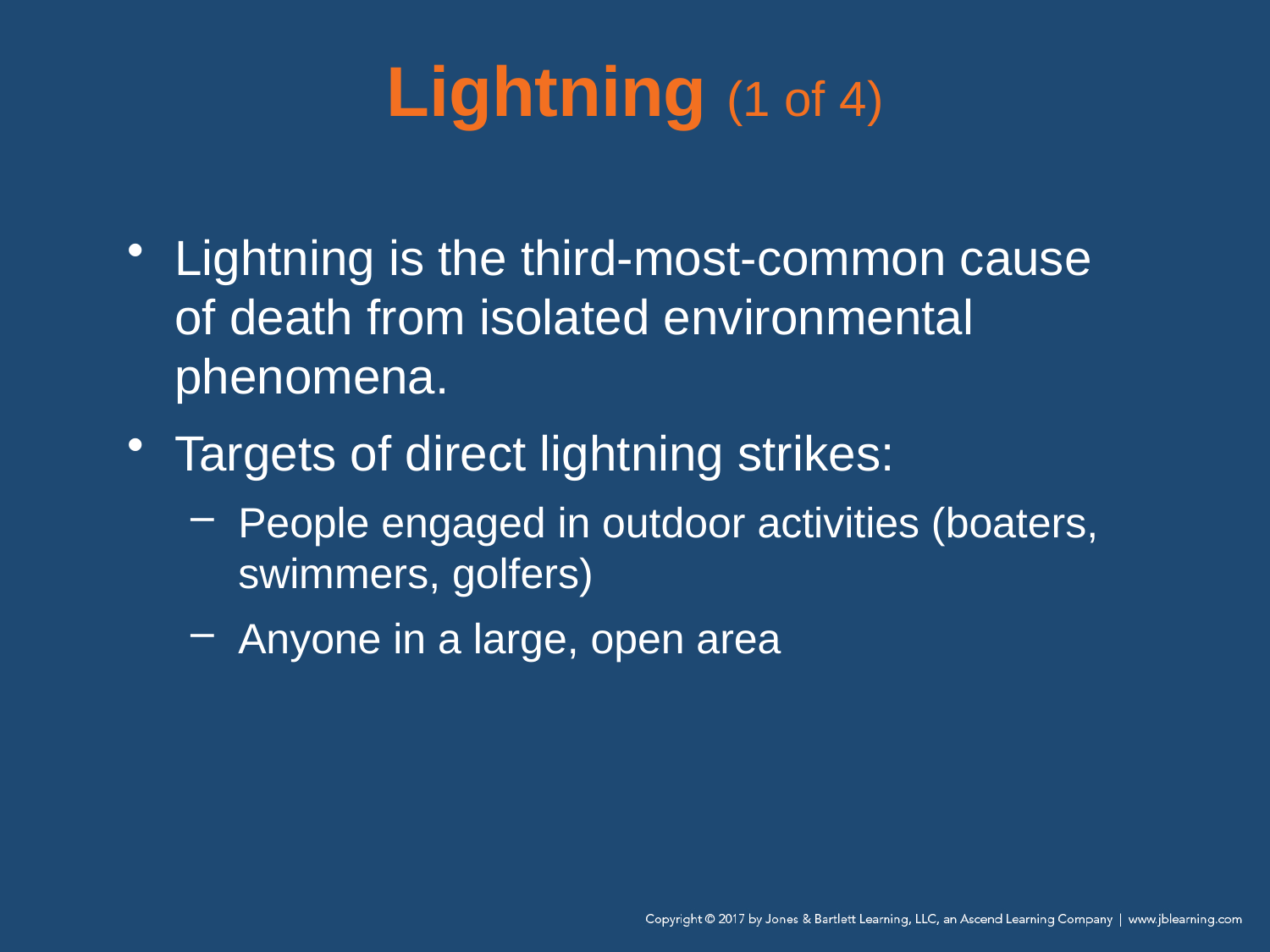

# Lightning (1 of 4)
Lightning is the third-most-common cause of death from isolated environmental phenomena.
Targets of direct lightning strikes:
People engaged in outdoor activities (boaters, swimmers, golfers)
Anyone in a large, open area